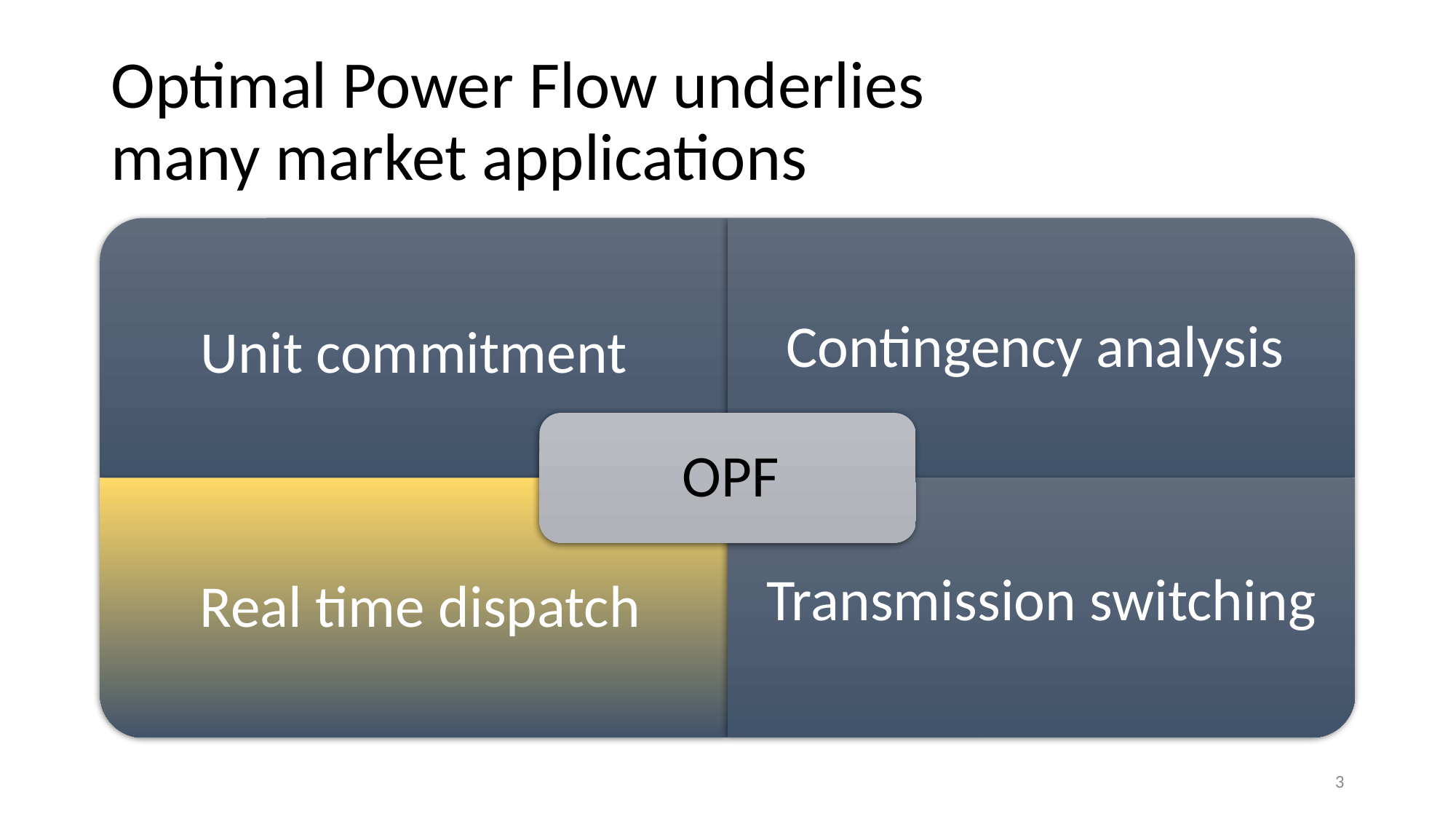

# Optimal Power Flow underlies many market applications
Unit commitment
Contingency analysis
Real time dispatch
Transmission switching
OPF
3